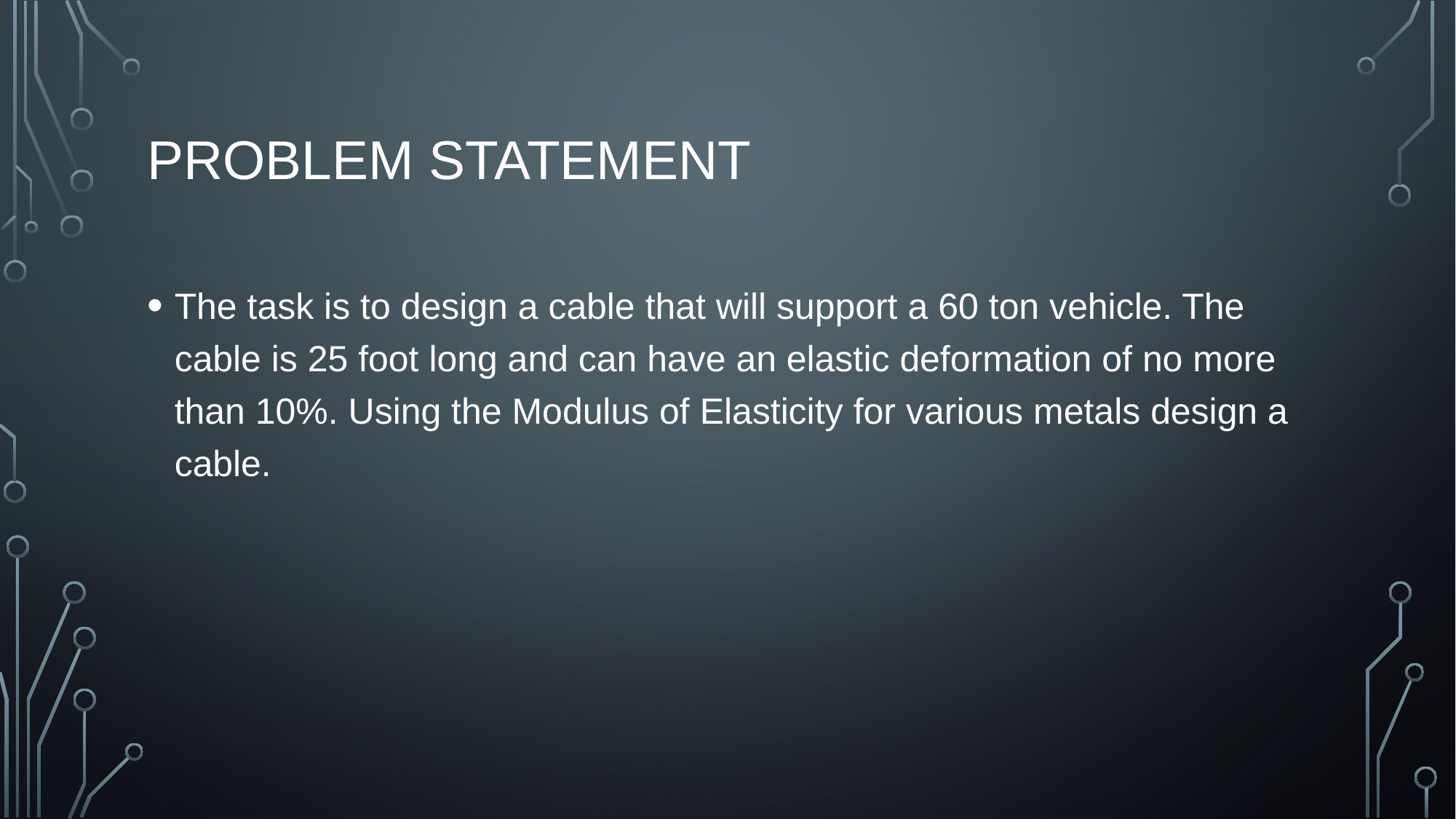

# Problem Statement
The task is to design a cable that will support a 60 ton vehicle. The cable is 25 foot long and can have an elastic deformation of no more than 10%. Using the Modulus of Elasticity for various metals design a cable.